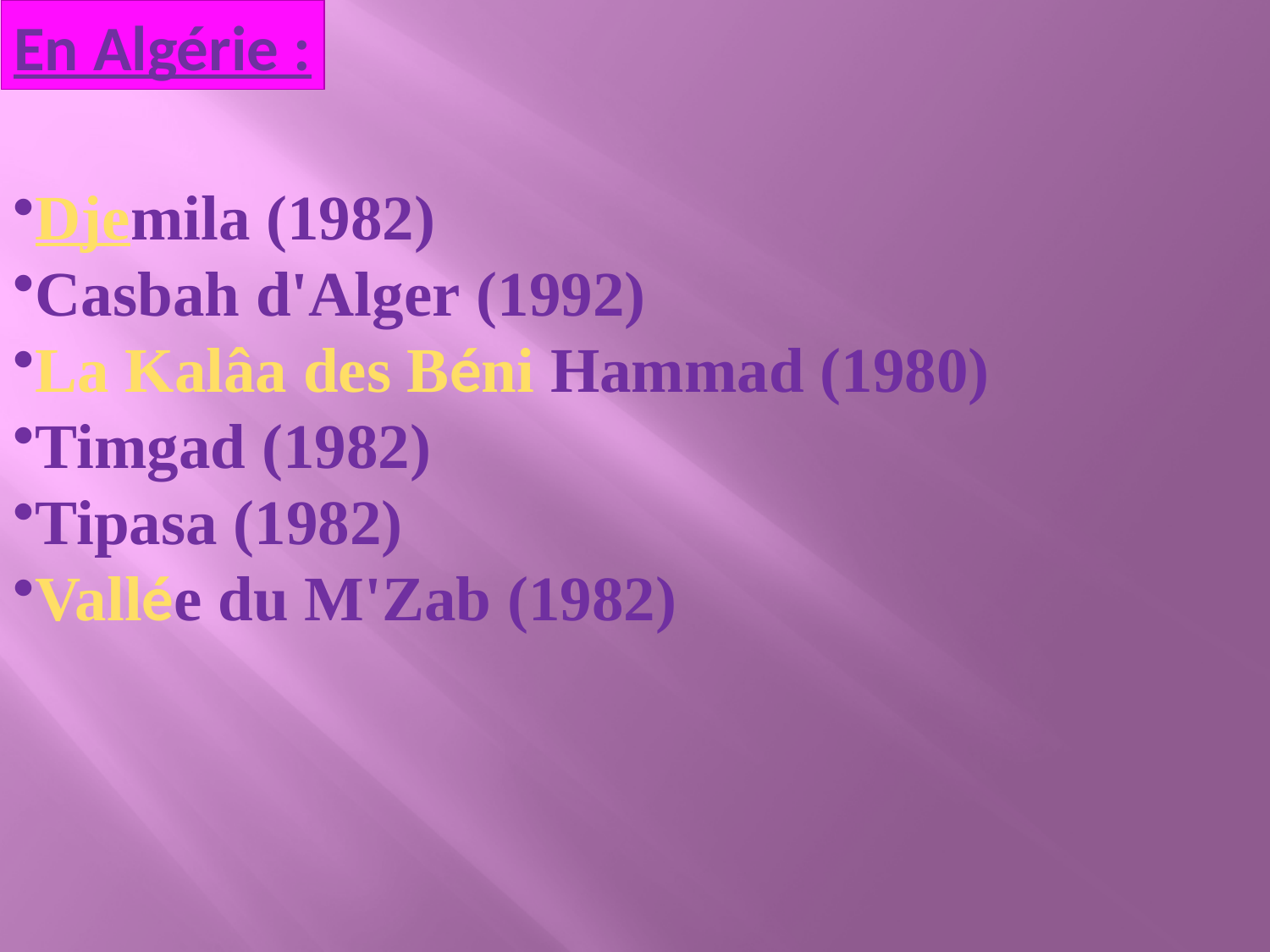

En Algérie :

Djemila (1982)
Casbah d'Alger (1992)
La Kalâa des Béni Hammad (1980)
Timgad (1982)
Tipasa (1982)
Vallée du M'Zab (1982)